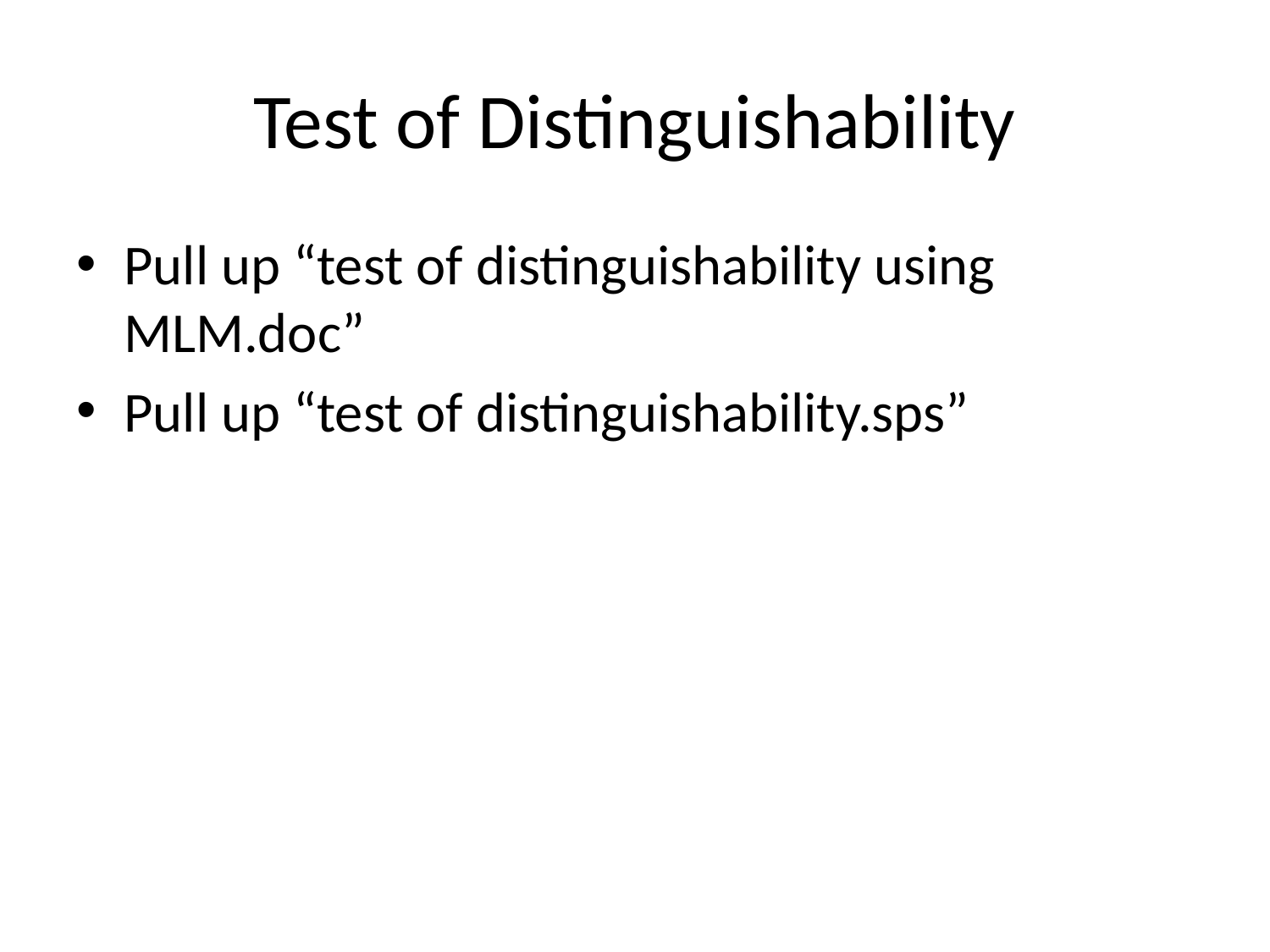

# Test of Distinguishability
Pull up “test of distinguishability using MLM.doc”
Pull up “test of distinguishability.sps”